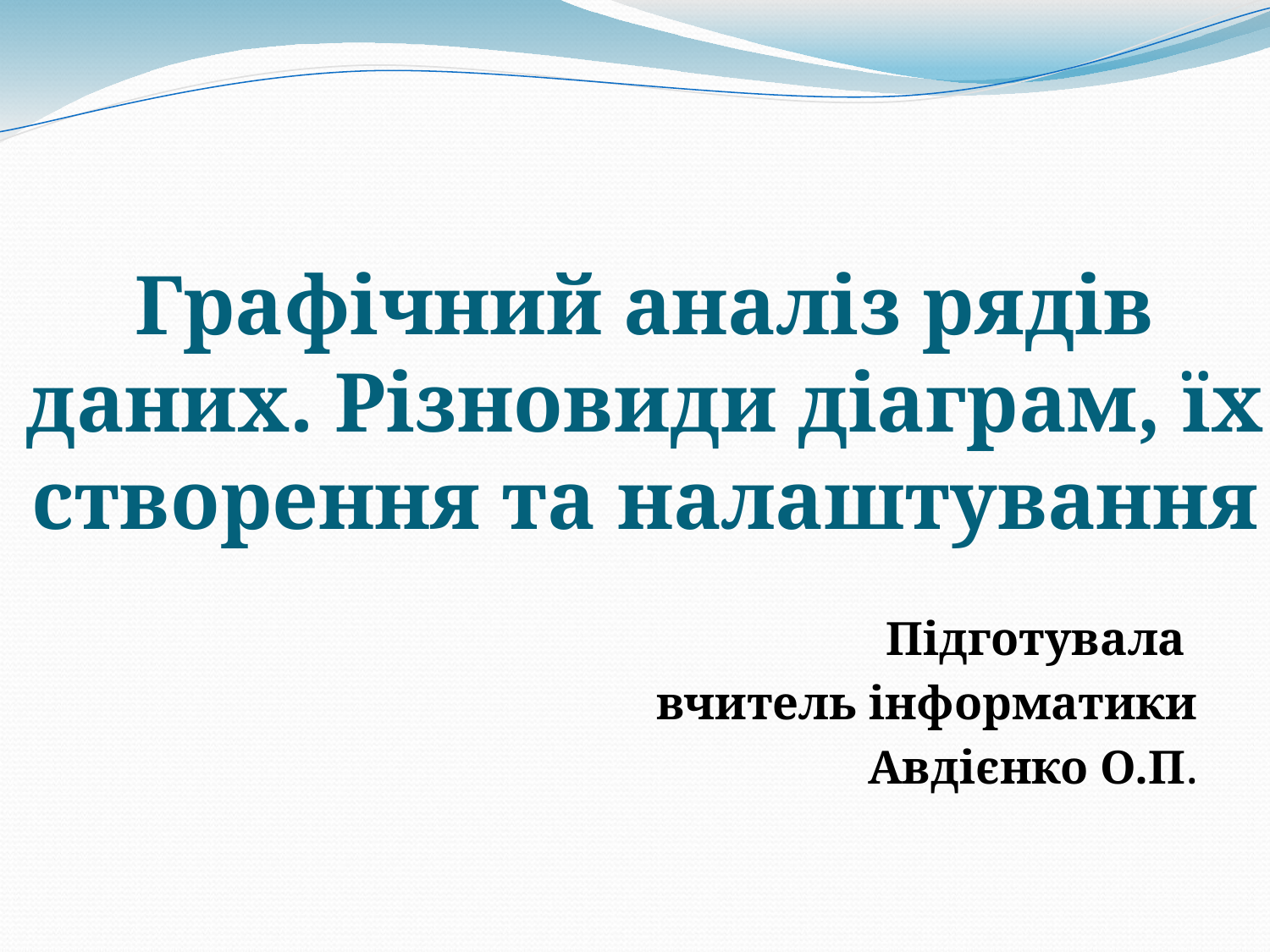

# Графічний аналіз рядів даних. Різновиди діаграм, їх створення та налаштування

Підготувала
вчитель інформатики
Авдієнко О.П.